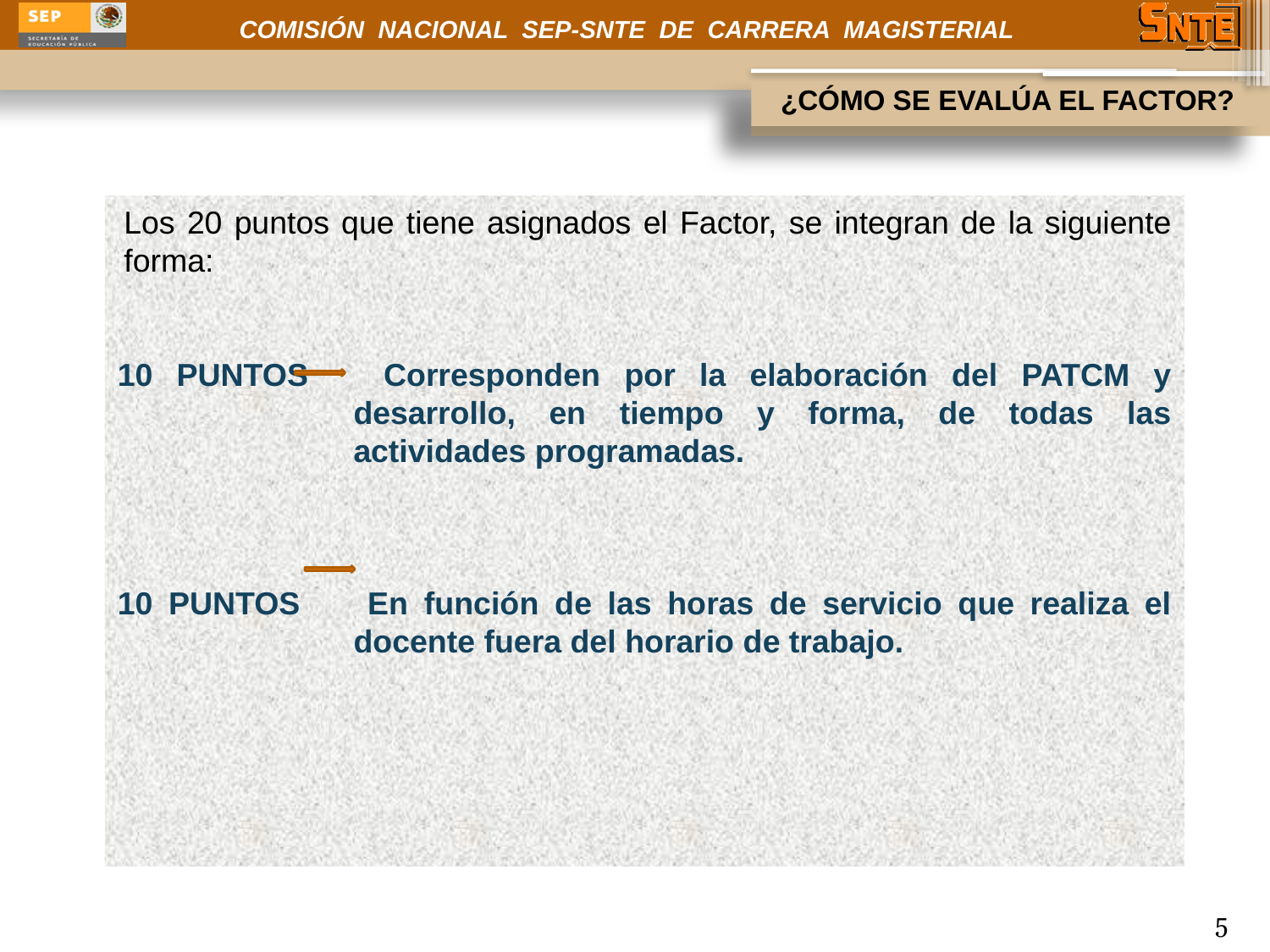

# ¿CÓMO SE EVALÚA EL FACTOR?

Los 20 puntos que tiene asignados el Factor, se integran de la siguiente forma:

10 PUNTOS 	Corresponden por la elaboración del PATCM y desarrollo, en tiempo y forma, de todas las actividades programadas.

10 PUNTOS 	En función de las horas de servicio que realiza el docente fuera del horario de trabajo.

5